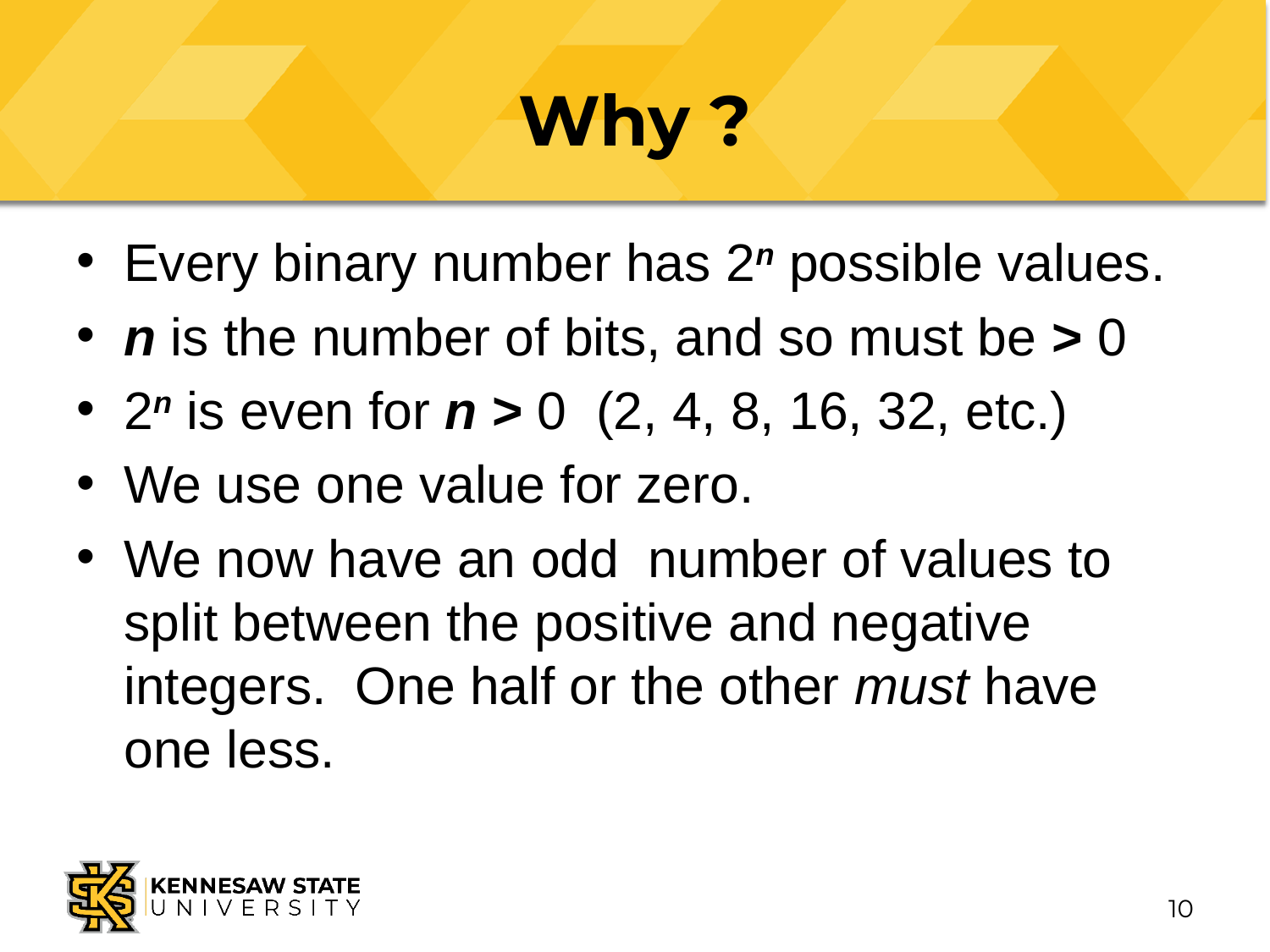

# Why ?
Every binary number has 2n possible values.
n is the number of bits, and so must be > 0
2n is even for n > 0  (2, 4, 8, 16, 32, etc.)
We use one value for zero.
We now have an odd  number of values to split between the positive and negative integers.  One half or the other must have one less.
10